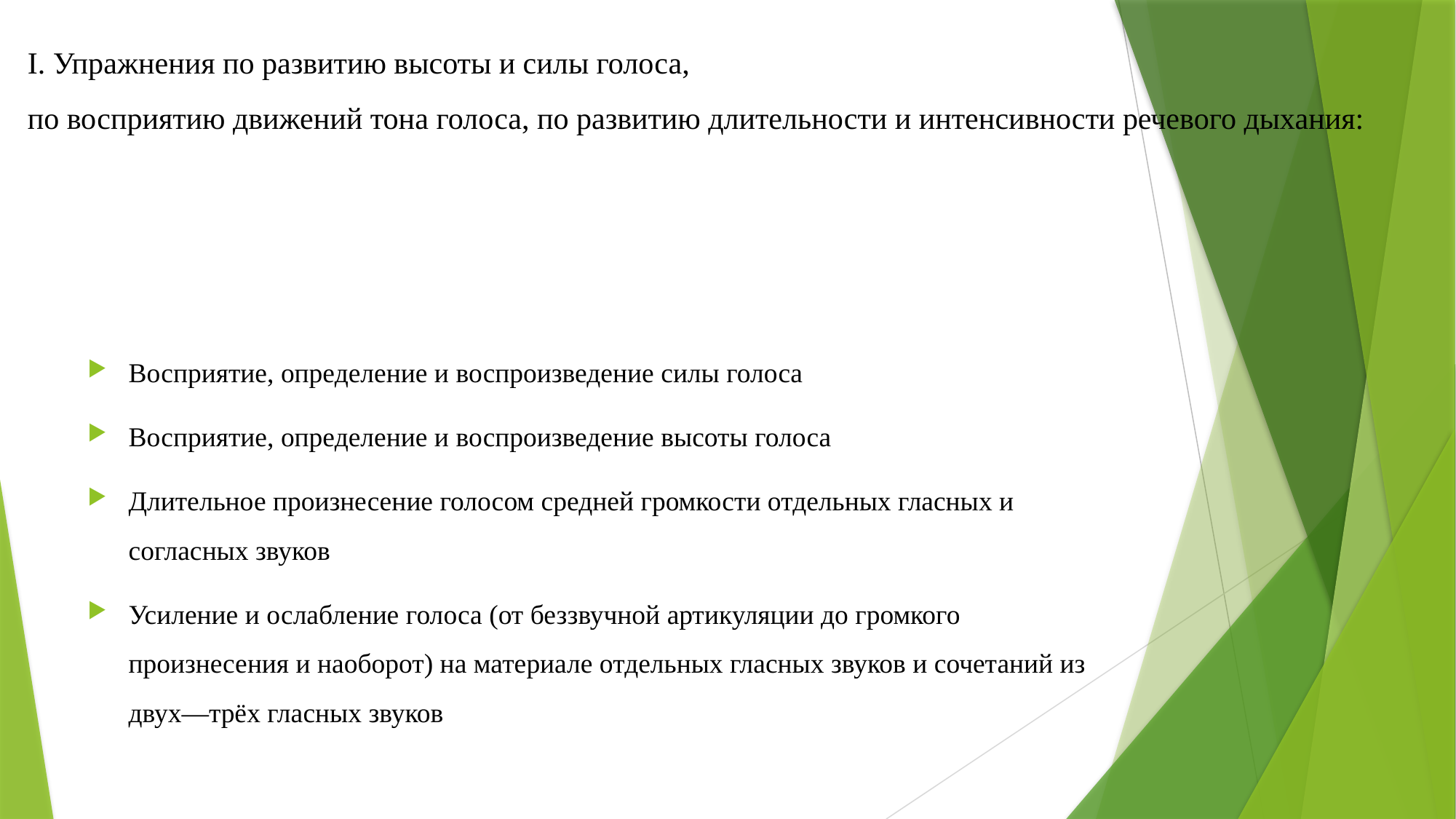

# I. Упражнения по развитию высоты и силы голоса, по восприятию движений тона голоса, по развитию длительности и интенсивности речевого дыхания:
Восприятие, определение и воспроизведение силы голоса
Восприятие, определение и воспроизведение высоты голоса
Длительное произнесение голосом средней громкости отдельных гласных и согласных звуков
Усиление и ослабление голоса (от беззвучной артикуляции до громкого произнесения и наоборот) на материале отдельных гласных звуков и сочетаний из двух—трёх гласных звуков